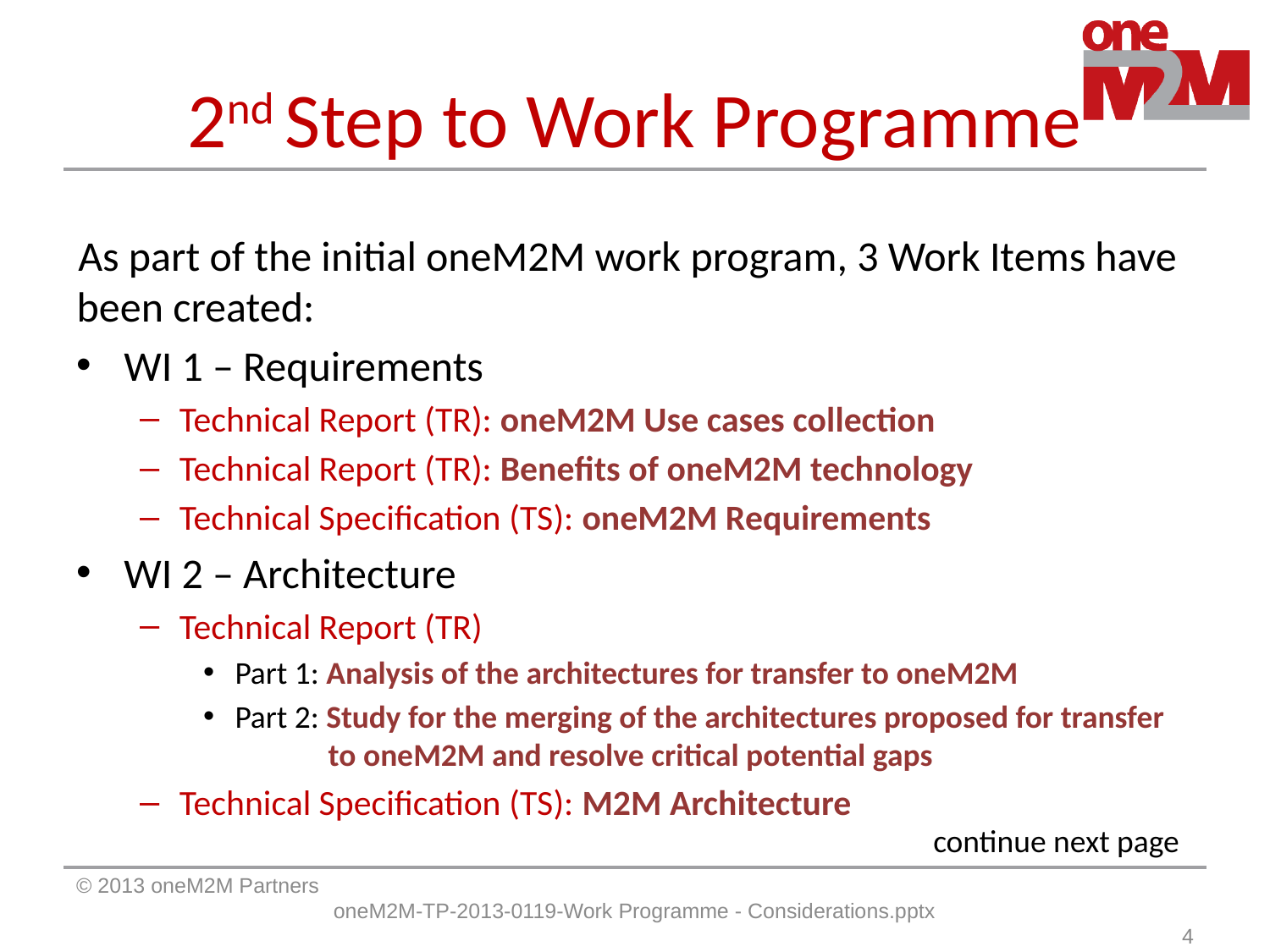

# 2nd Step to Work Programme
As part of the initial oneM2M work program, 3 Work Items have been created:
WI 1 – Requirements
Technical Report (TR): oneM2M Use cases collection
Technical Report (TR): Benefits of oneM2M technology
Technical Specification (TS): oneM2M Requirements
WI 2 – Architecture
Technical Report (TR)
Part 1: Analysis of the architectures for transfer to oneM2M
Part 2: Study for the merging of the architectures proposed for transfer
             to oneM2M and resolve critical potential gaps
Technical Specification (TS): M2M Architecture
continue next page
© 2013 oneM2M Partners
oneM2M-TP-2013-0119-Work Programme - Considerations.pptx
4